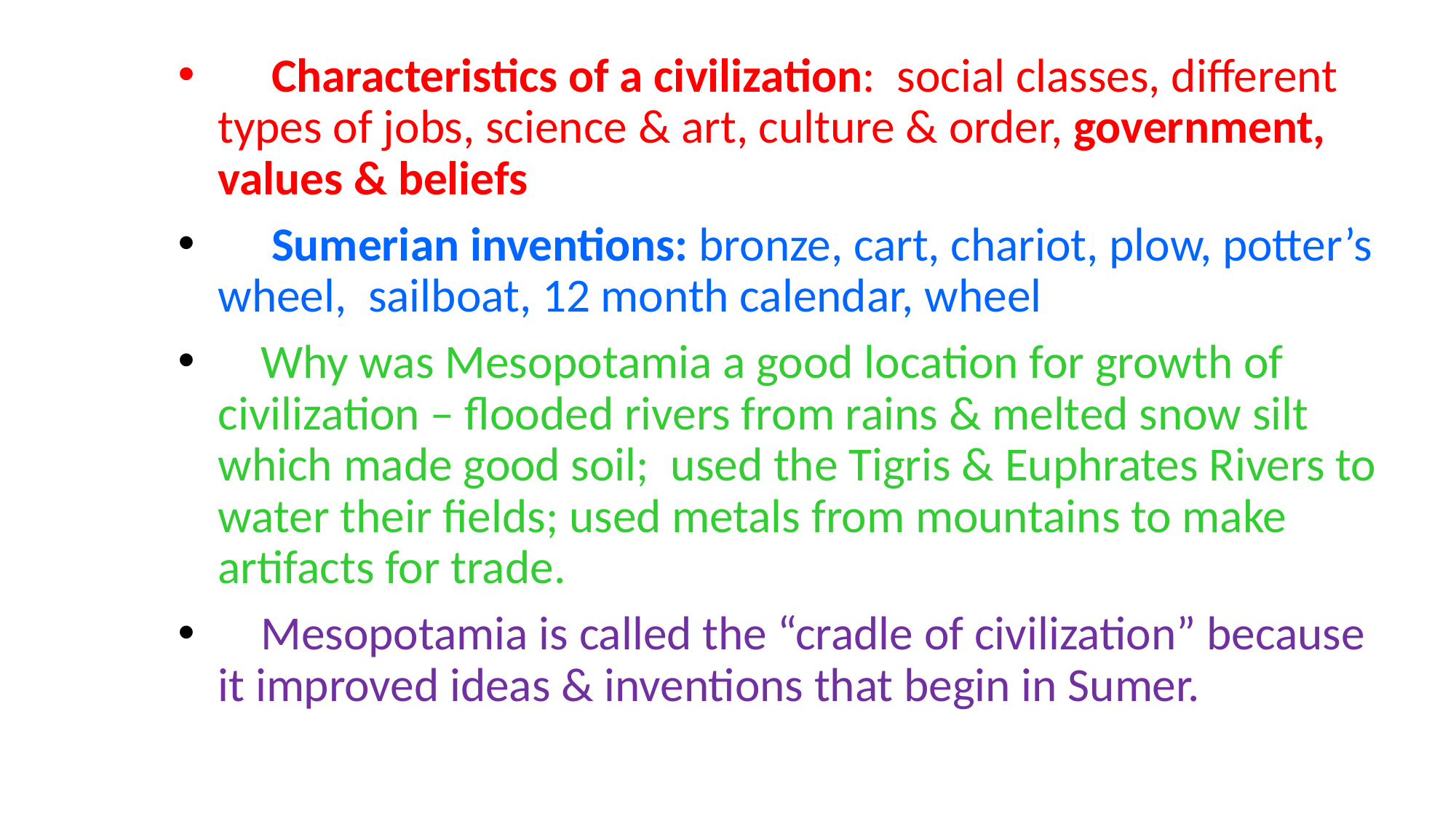

Characteristics of a civilization:  social classes, different types of jobs, science & art, culture & order, government, values & beliefs
     Sumerian inventions: bronze, cart, chariot, plow, potter’s wheel,  sailboat, 12 month calendar, wheel
    Why was Mesopotamia a good location for growth of   civilization – flooded rivers from rains & melted snow silt which made good soil;  used the Tigris & Euphrates Rivers to water their fields; used metals from mountains to make artifacts for trade.
    Mesopotamia is called the “cradle of civilization” because it improved ideas & inventions that begin in Sumer.